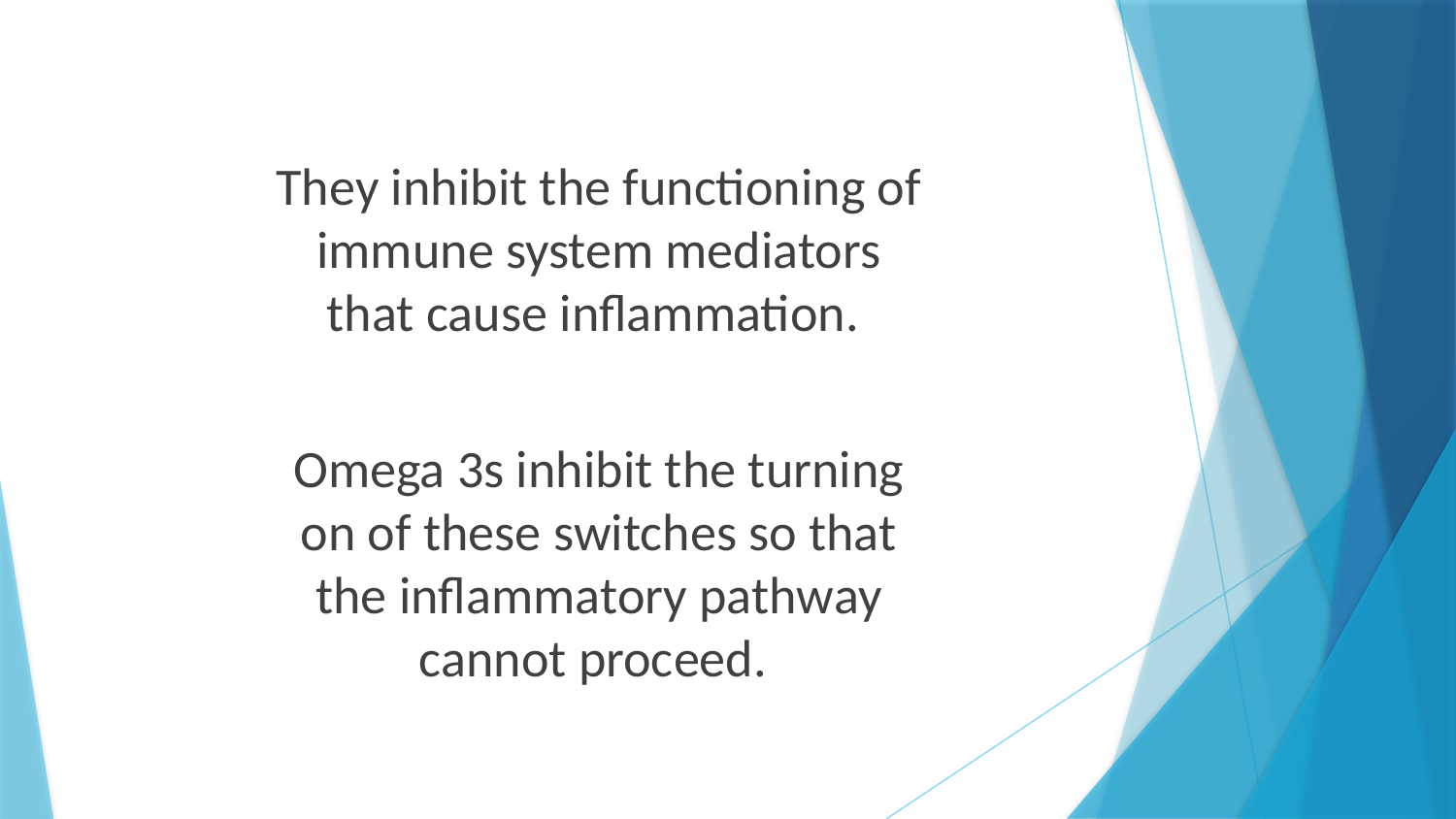

They inhibit the functioning of
immune system mediators
that cause inflammation.

Omega 3s inhibit the turning
on of these switches so that
the inflammatory pathway
cannot proceed.